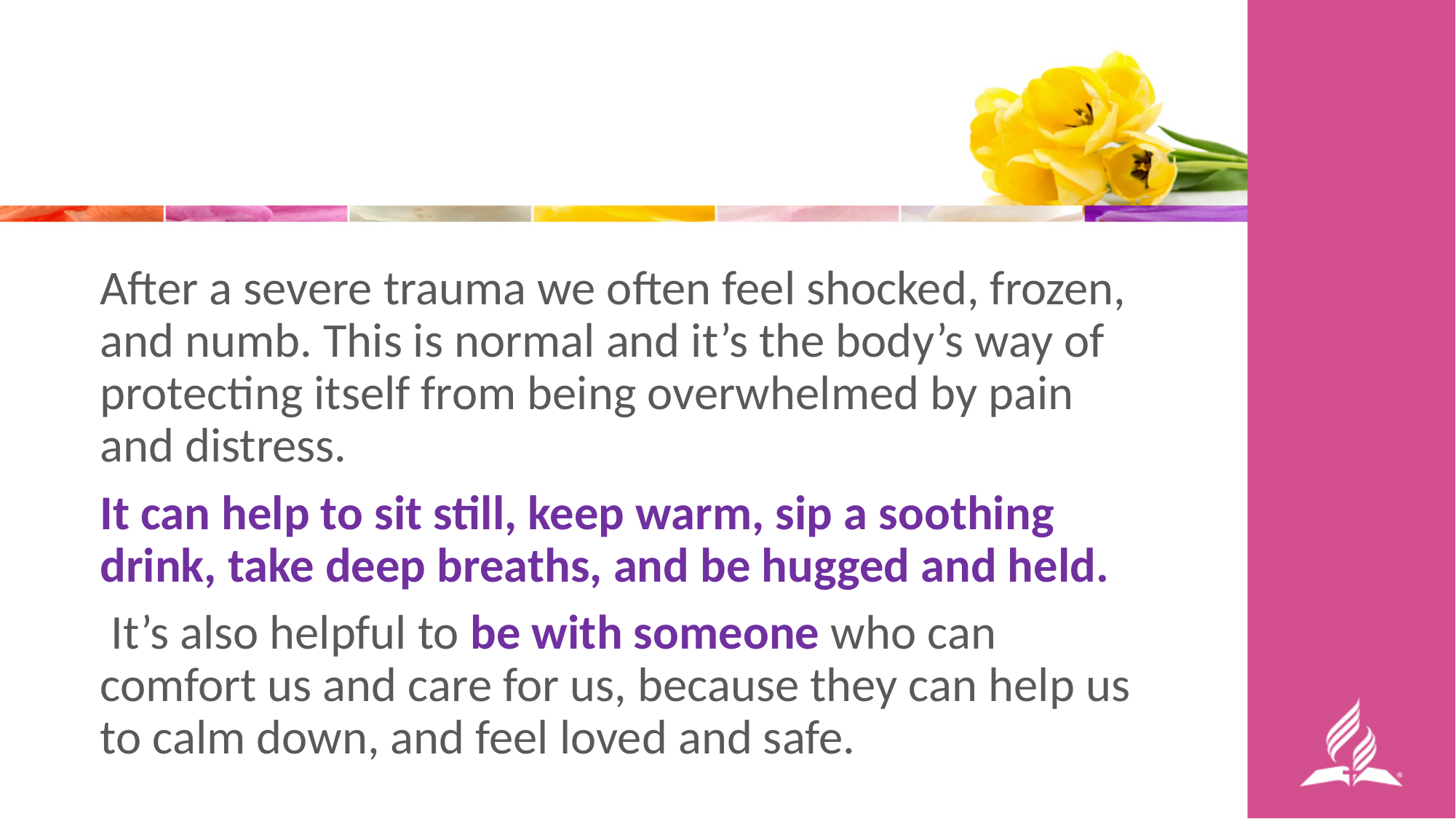

After a severe trauma we often feel shocked, frozen, and numb. This is normal and it’s the body’s way of protecting itself from being overwhelmed by pain and distress.
It can help to sit still, keep warm, sip a soothing drink, take deep breaths, and be hugged and held.
 It’s also helpful to be with someone who can comfort us and care for us, because they can help us to calm down, and feel loved and safe.